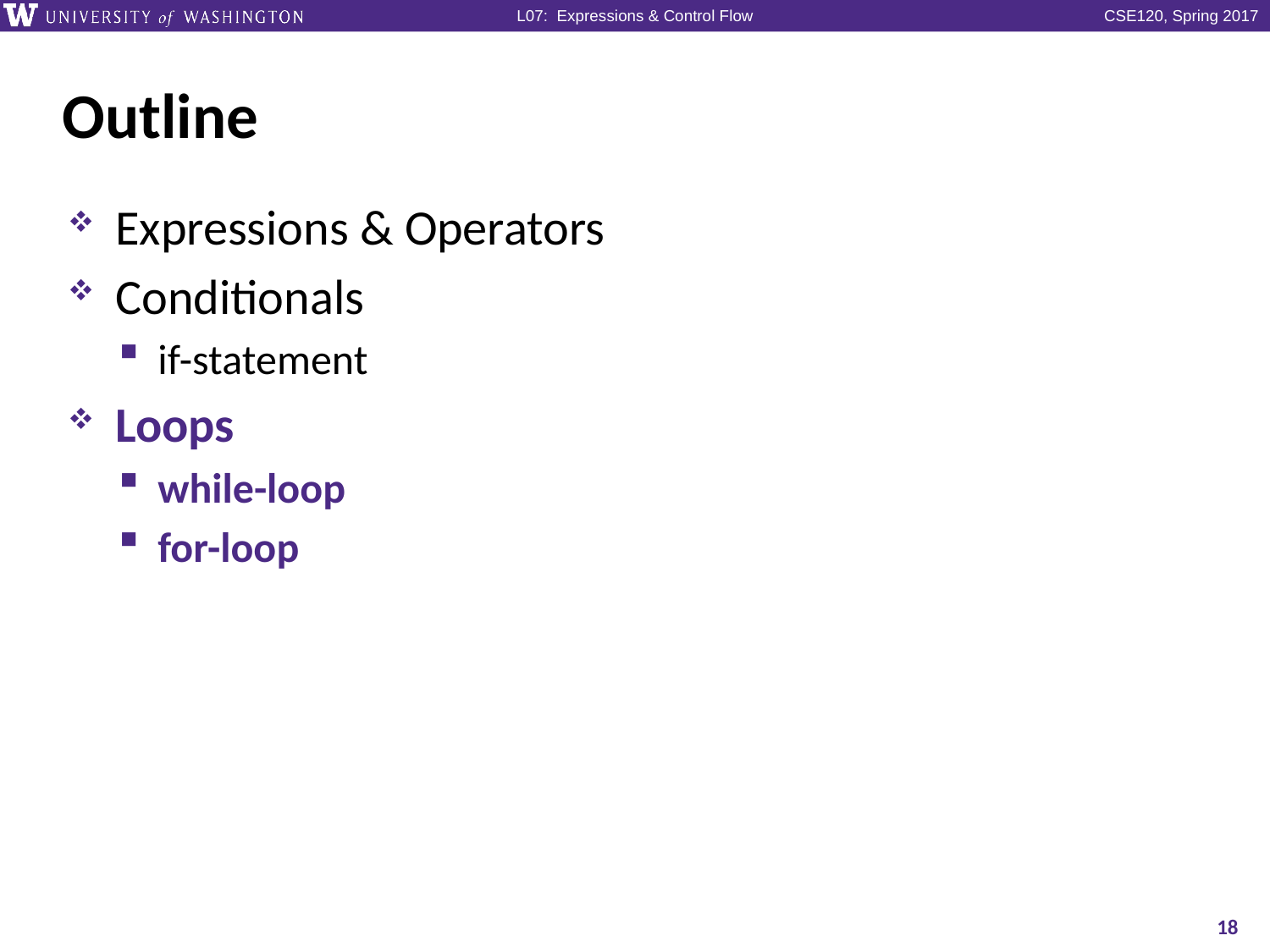

# Outline
Expressions & Operators
Conditionals
if-statement
Loops
while-loop
for-loop
18